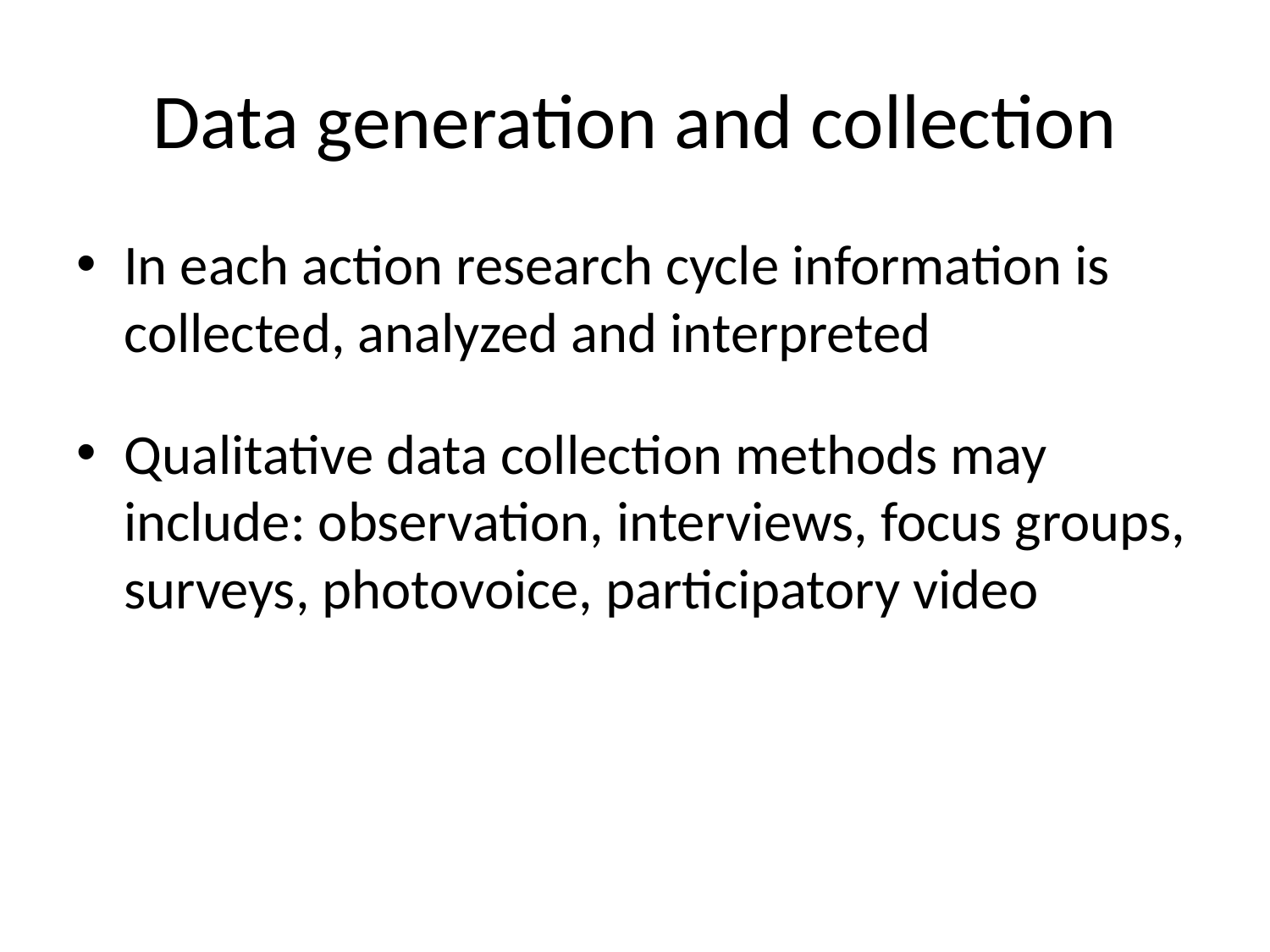

# Data generation and collection
In each action research cycle information is collected, analyzed and interpreted
Qualitative data collection methods may include: observation, interviews, focus groups, surveys, photovoice, participatory video